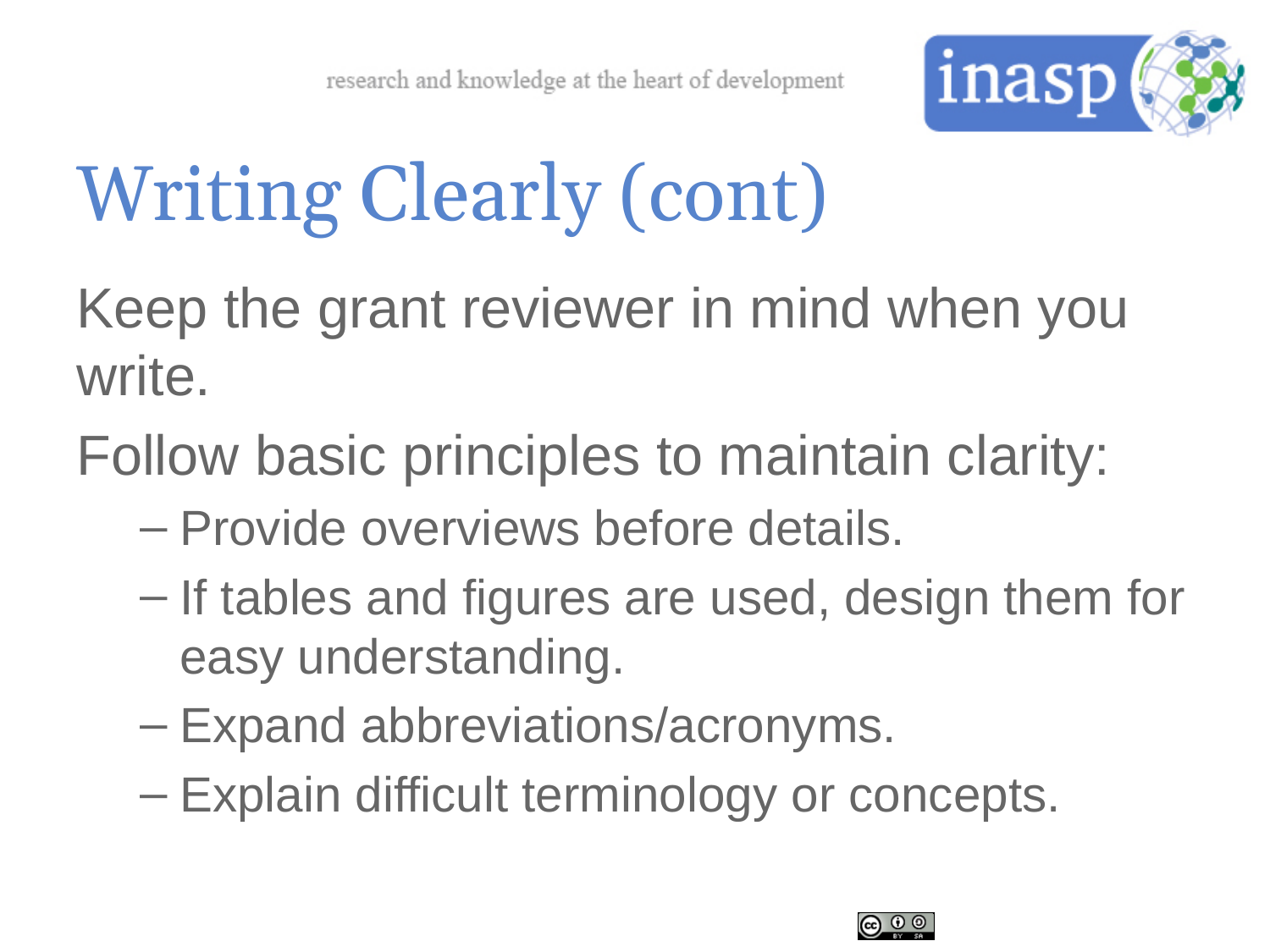

# Writing Clearly (cont)
Keep the grant reviewer in mind when you write.
Follow basic principles to maintain clarity:
Provide overviews before details.
If tables and figures are used, design them for easy understanding.
Expand abbreviations/acronyms.
Explain difficult terminology or concepts.